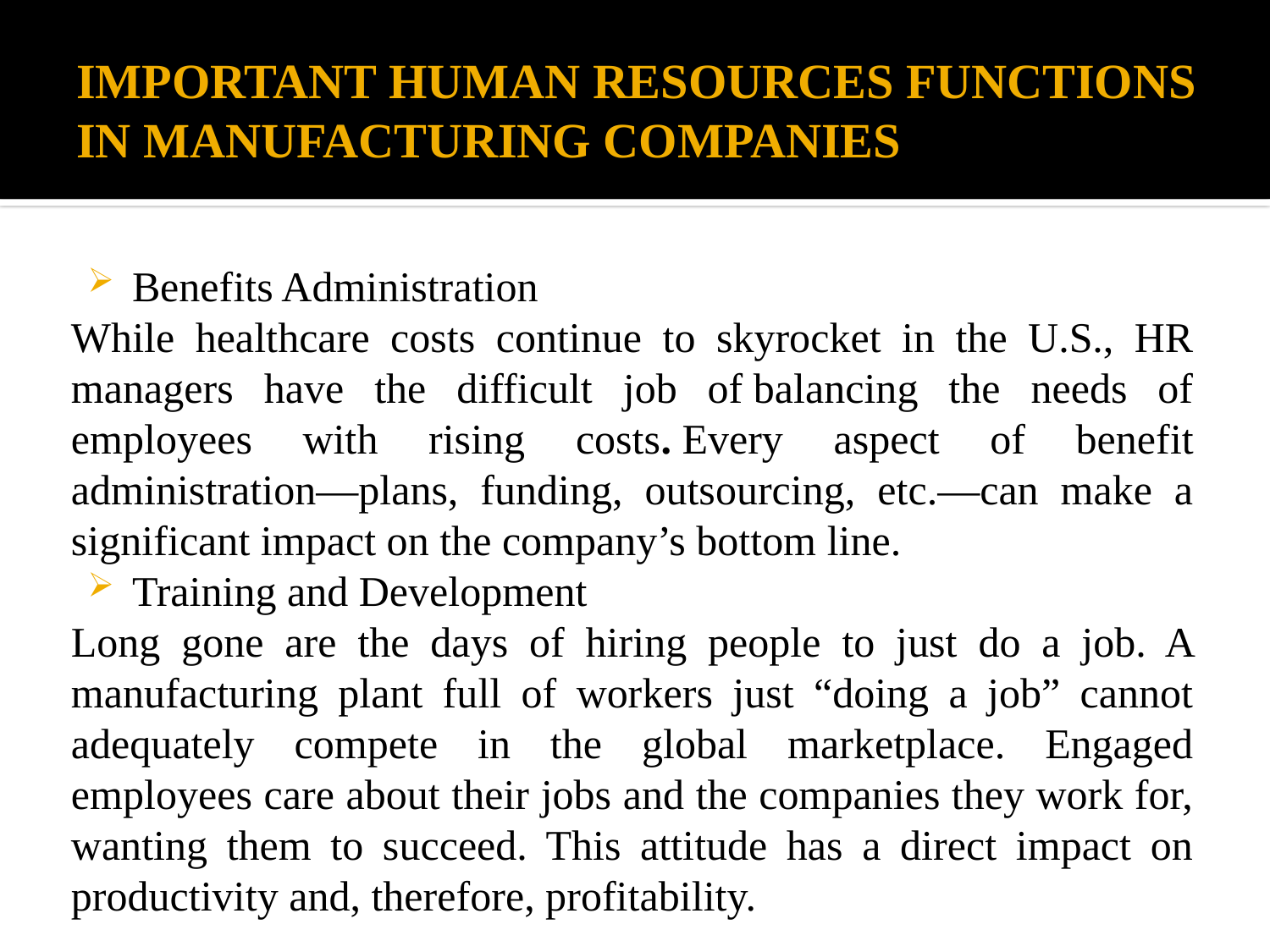

# IMPORTANT HUMAN RESOURCES FUNCTIONS IN MANUFACTURING COMPANIES
Benefits Administration
While healthcare costs continue to skyrocket in the U.S., HR managers have the difficult job of balancing the needs of employees with rising costs. Every aspect of benefit administration—plans, funding, outsourcing, etc.—can make a significant impact on the company’s bottom line.
Training and Development
Long gone are the days of hiring people to just do a job. A manufacturing plant full of workers just “doing a job” cannot adequately compete in the global marketplace. Engaged employees care about their jobs and the companies they work for, wanting them to succeed. This attitude has a direct impact on productivity and, therefore, profitability.